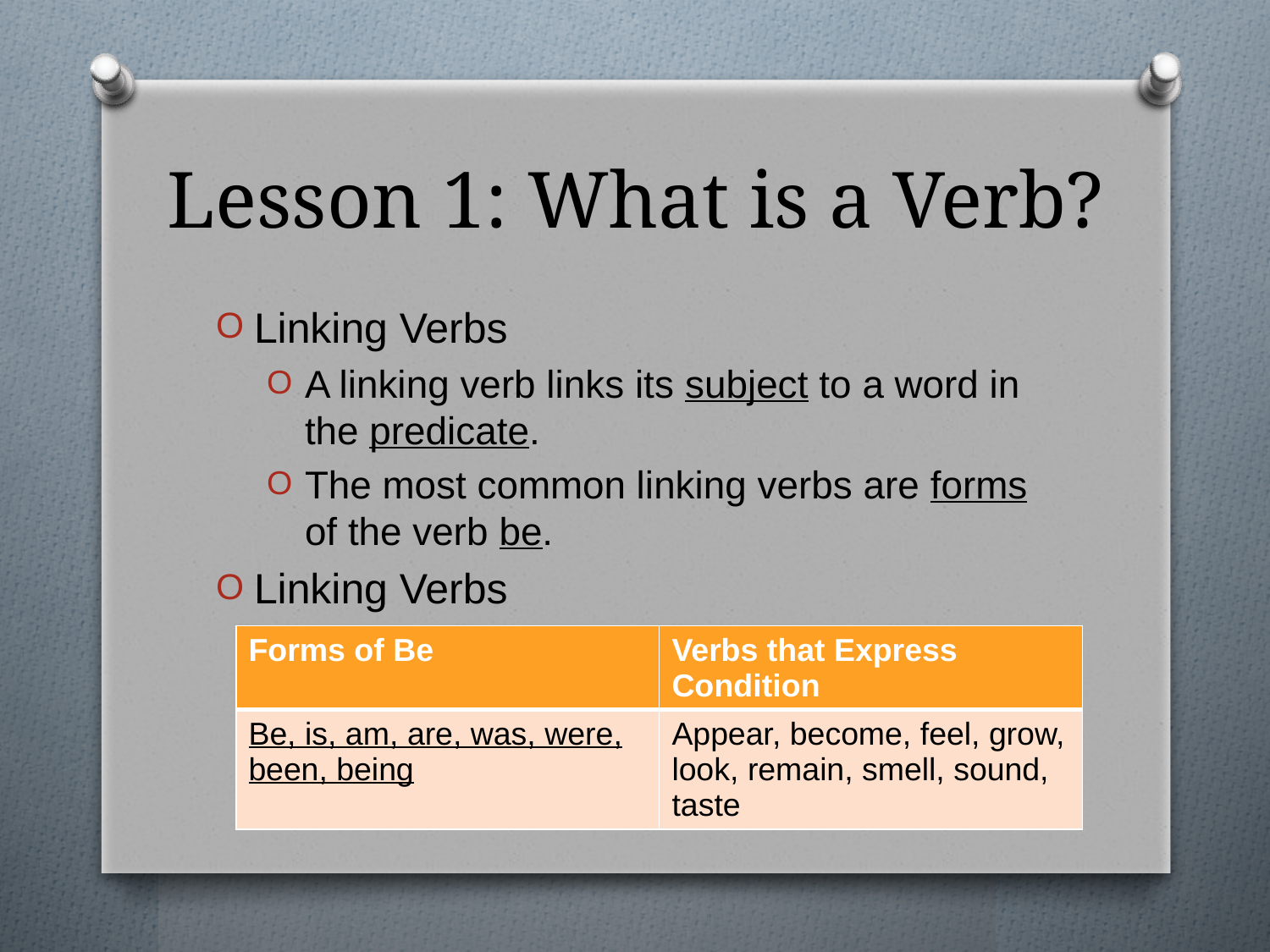

# Lesson 1: What is a Verb?
Linking Verbs
A linking verb links its subject to a word in the predicate.
The most common linking verbs are forms of the verb be.
Linking Verbs

| Forms of Be | Verbs that Express Condition |
| --- | --- |
| Be, is, am, are, was, were, been, being | Appear, become, feel, grow, look, remain, smell, sound, taste |